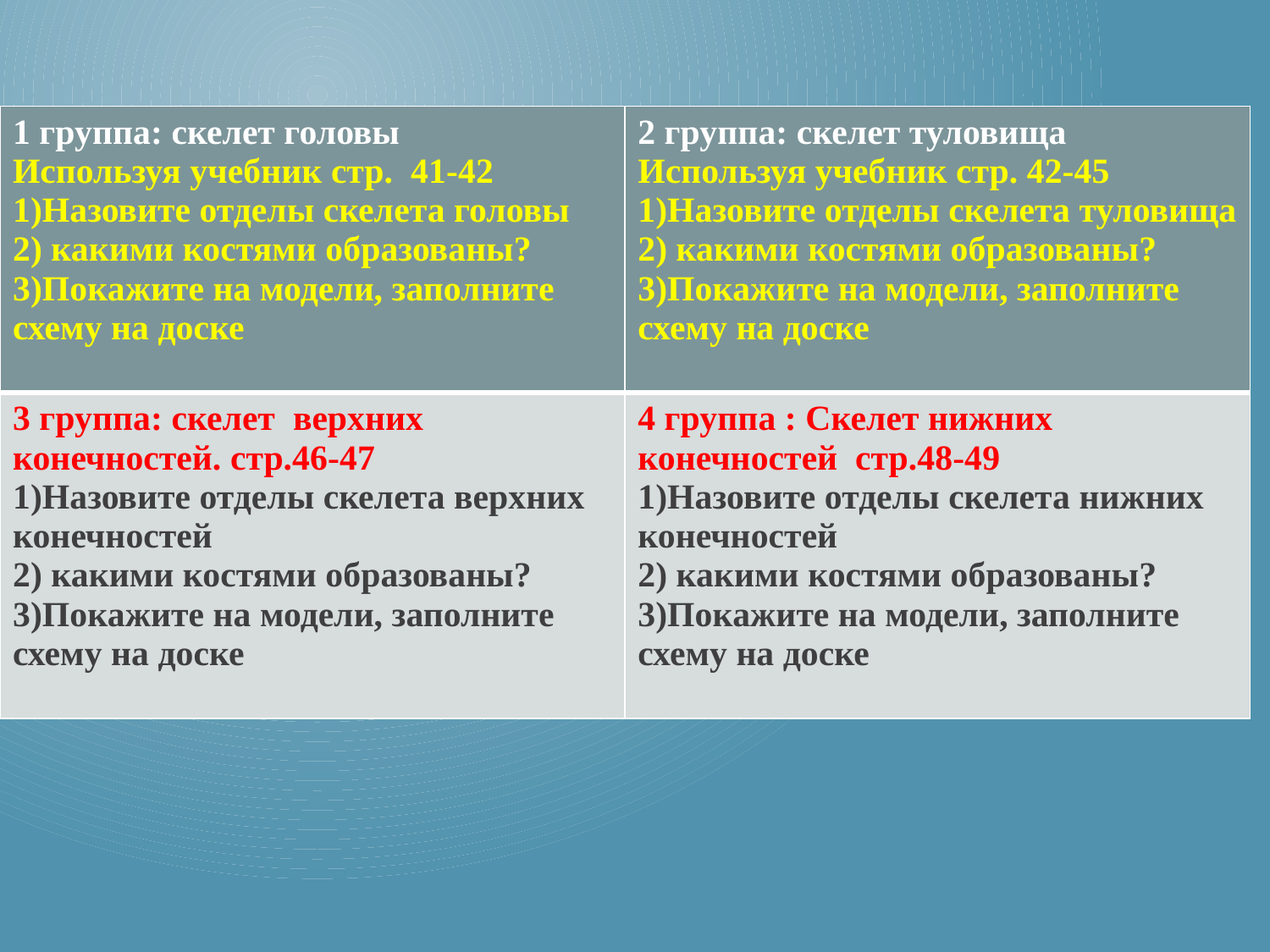

| 1 группа: скелет головы Используя учебник стр. 41-42 1)Назовите отделы скелета головы 2) какими костями образованы? 3)Покажите на модели, заполните схему на доске | 2 группа: скелет туловища Используя учебник стр. 42-45 1)Назовите отделы скелета туловища 2) какими костями образованы? 3)Покажите на модели, заполните схему на доске |
| --- | --- |
| 3 группа: скелет верхних конечностей. стр.46-47 1)Назовите отделы скелета верхних конечностей 2) какими костями образованы? 3)Покажите на модели, заполните схему на доске | 4 группа : Скелет нижних конечностей стр.48-49 1)Назовите отделы скелета нижних конечностей 2) какими костями образованы? 3)Покажите на модели, заполните схему на доске |